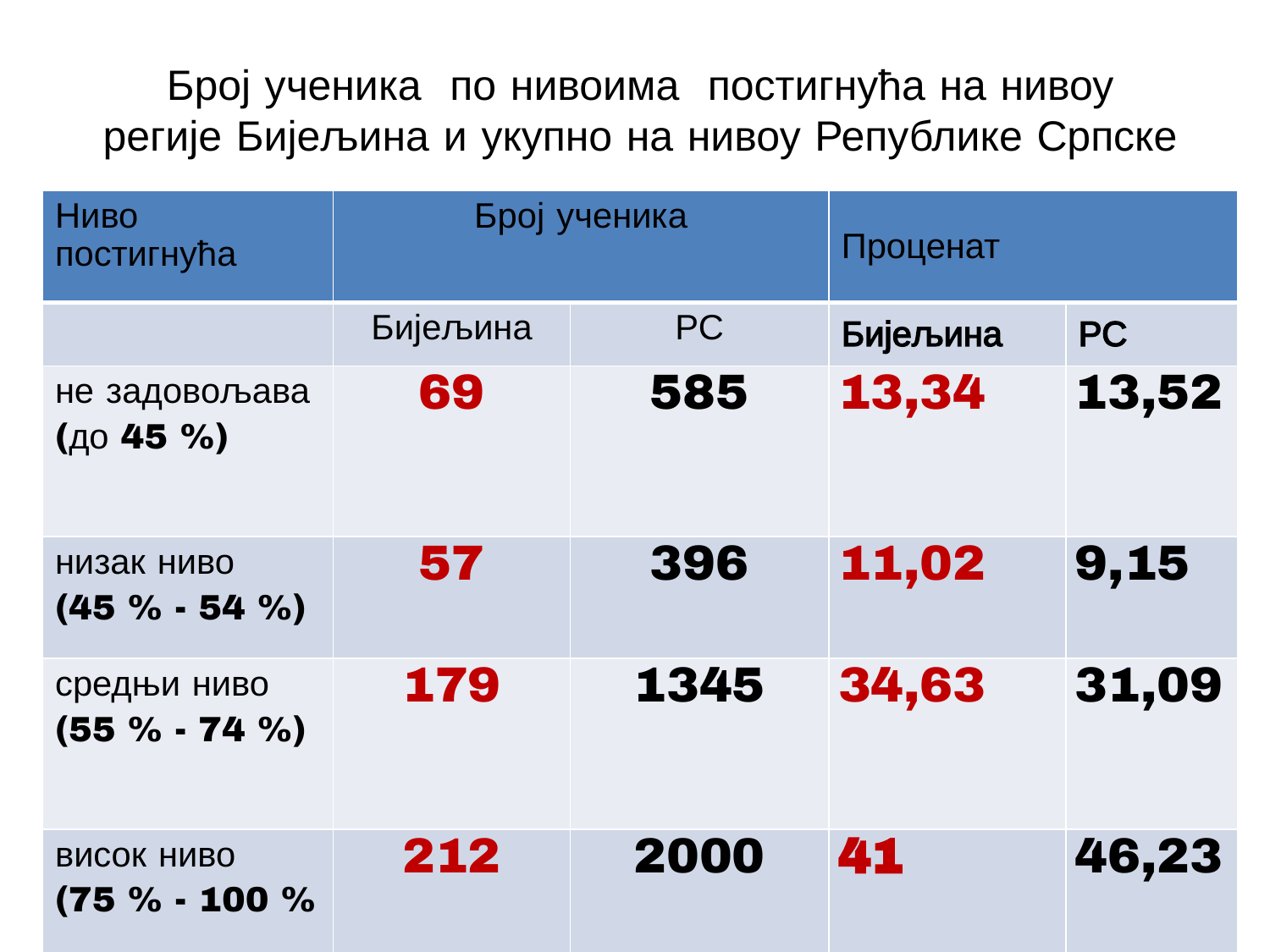

# Број ученика  по нивоима  постигнућа на нивоу регије Бијељина и укупно на нивоу Републике Српске
| Ниво постигнућа | Број ученика |  | Проценат |  |
| --- | --- | --- | --- | --- |
|  | Бијељина | РС | Бијељина | РС |
| не задовољава (до 45 %) | 69 | 585 | 13,34 | 13,52 |
| низак ниво (45 % - 54 %) | 57 | 396 | 11,02 | 9,15 |
| средњи ниво (55 % - 74 %) | 179 | 1345 | 34,63 | 31,09 |
| висок ниво (75 % - 100 % | 212 | 2000 | 41 | 46,23 |
| Укупно |  | 4326 |  | 69,18 |